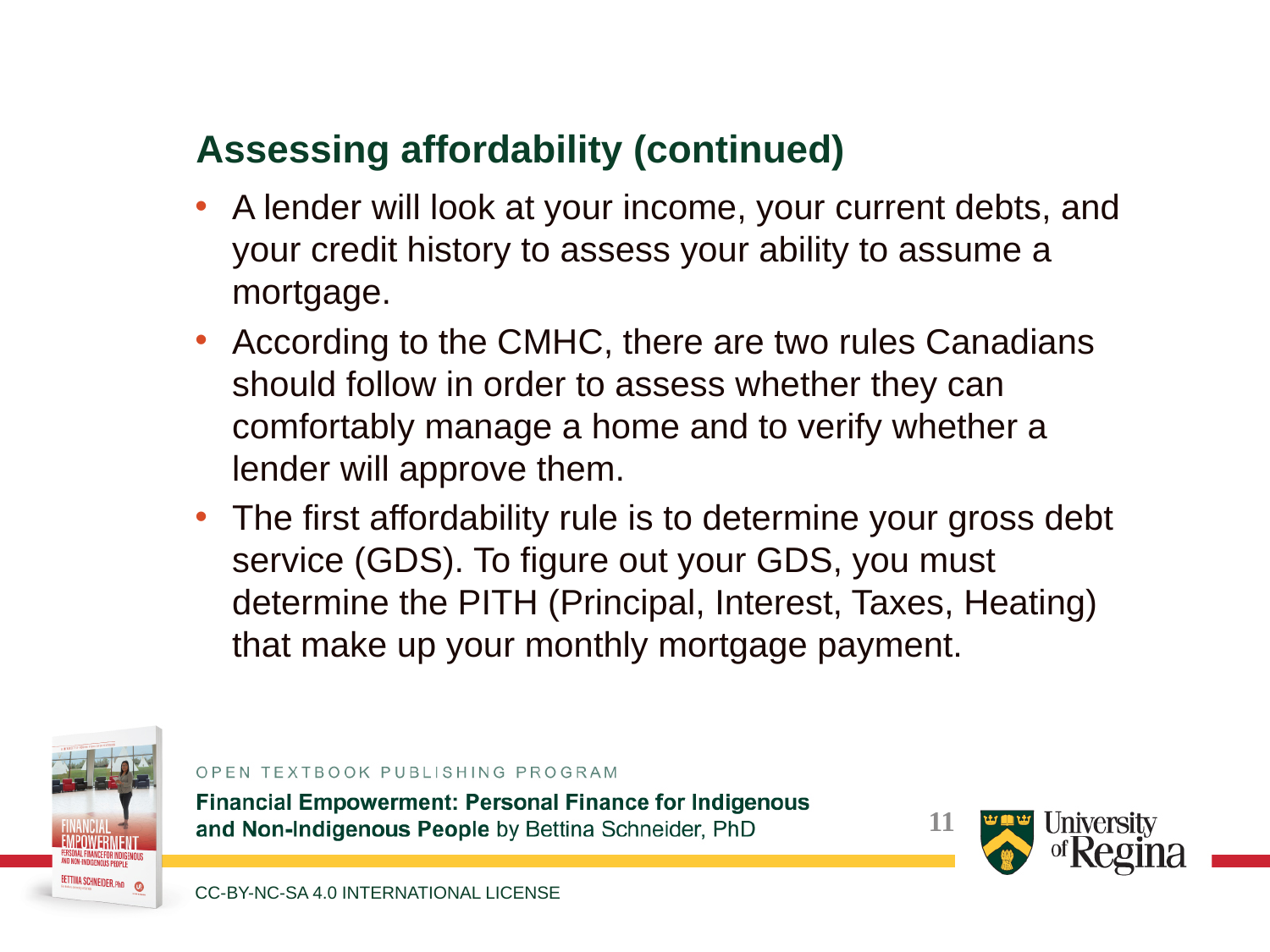

Assessing affordability (continued)
A lender will look at your income, your current debts, and your credit history to assess your ability to assume a mortgage.
According to the CMHC, there are two rules Canadians should follow in order to assess whether they can comfortably manage a home and to verify whether a lender will approve them.
The first affordability rule is to determine your gross debt service (GDS). To figure out your GDS, you must determine the PITH (Principal, Interest, Taxes, Heating) that make up your monthly mortgage payment.
CC-BY-NC-SA 4.0 INTERNATIONAL LICENSE